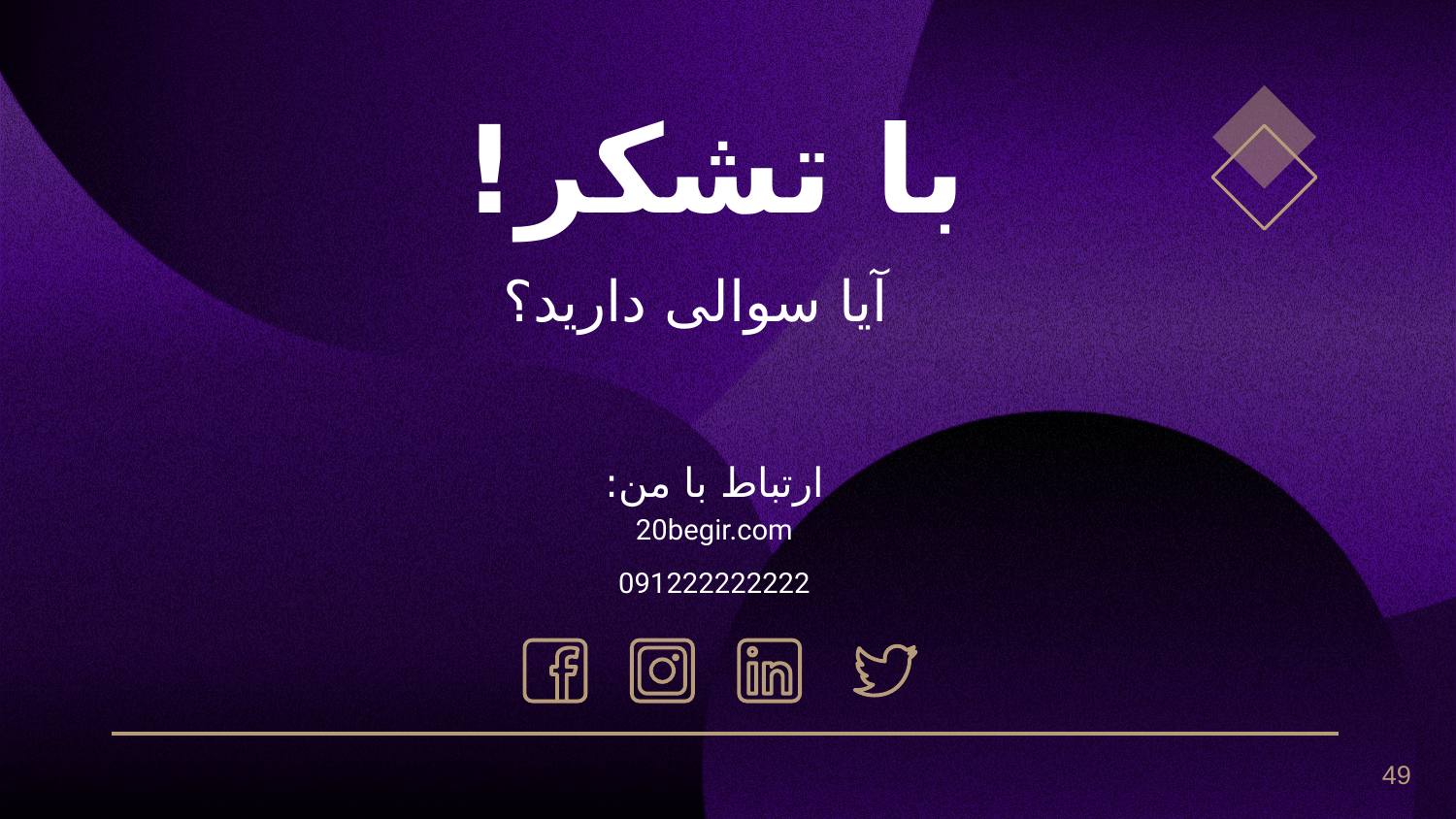

# با تشکر!

آیا سوالی دارید؟
ارتباط با من:
20begir.com
091222222222

49